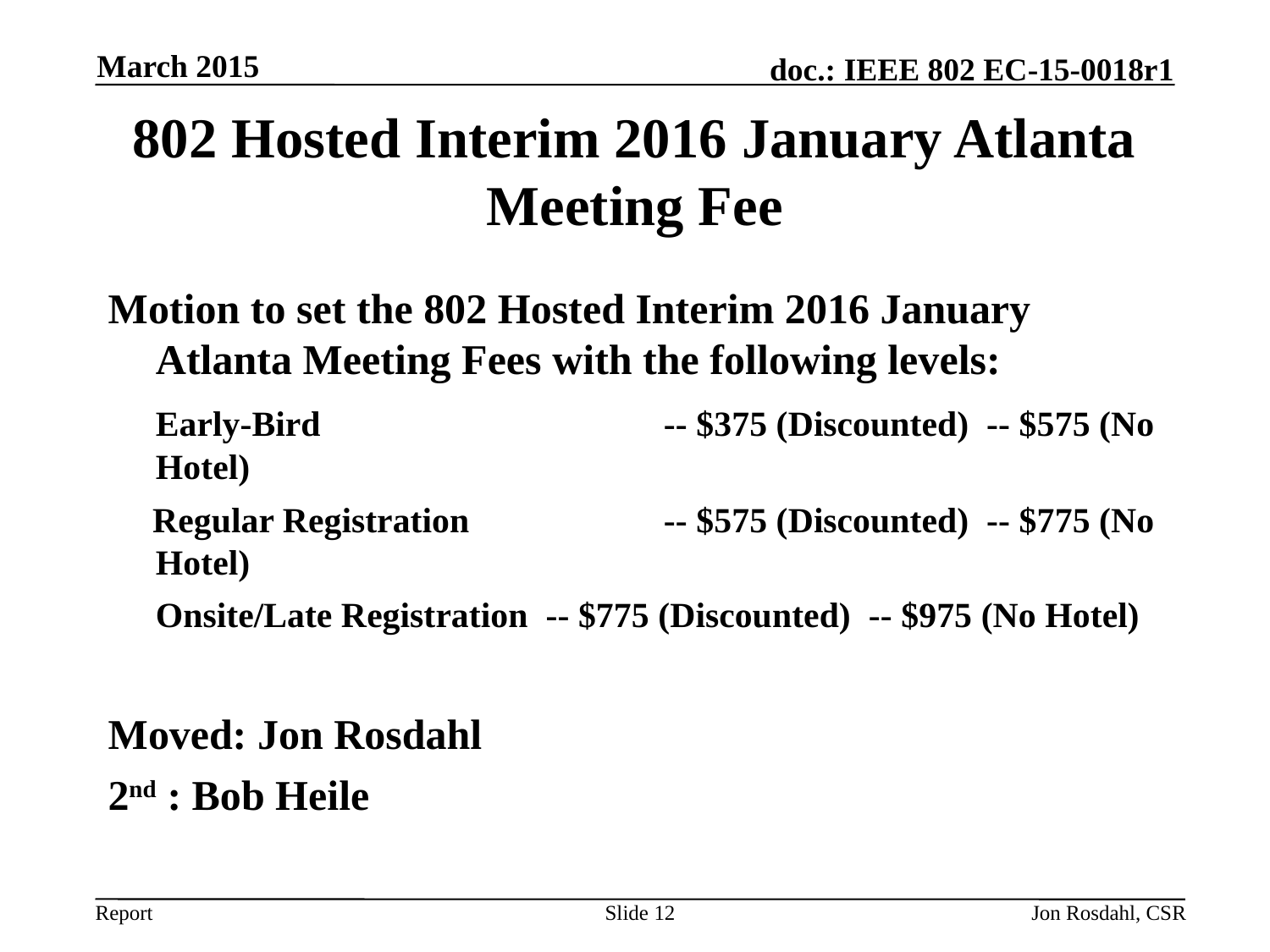

March 2015
# 802 Hosted Interim 2016 January Atlanta Meeting Fee
Motion to set the 802 Hosted Interim 2016 January Atlanta Meeting Fees with the following levels:
	Early-Bird         			-- $375 (Discounted)  -- $575 (No Hotel)
     Regular Registration		-- $575 (Discounted)  -- $775 (No Hotel)
	Onsite/Late Registration  -- $775 (Discounted)  -- $975 (No Hotel)

Moved: Jon Rosdahl
2nd : Bob Heile
Slide 12
Jon Rosdahl, CSR